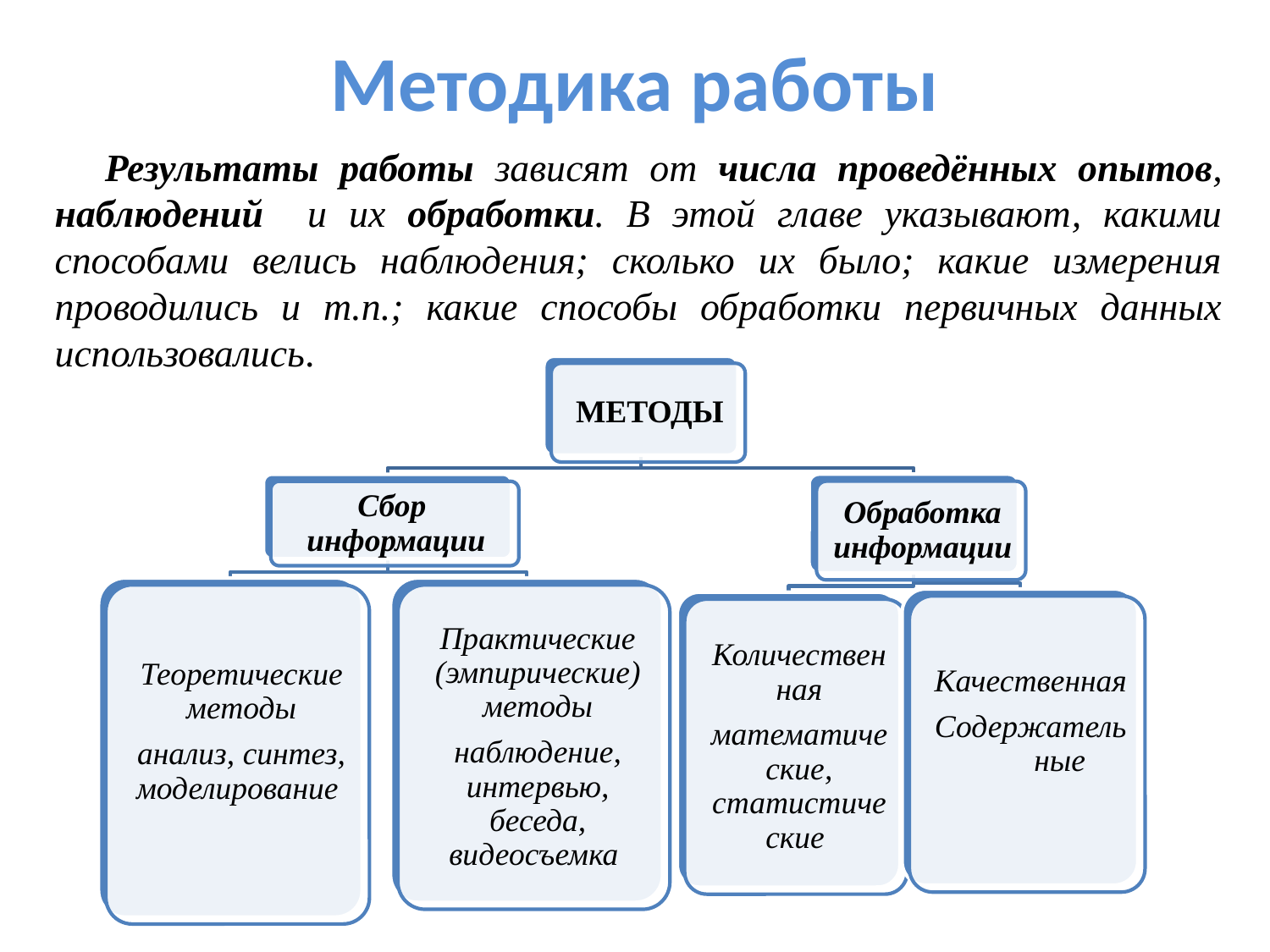

# Методика работы
Результаты работы зависят от числа проведённых опытов, наблюдений  и их обработки. В этой главе указывают, какими способами велись наблюдения; сколько их было; какие измерения проводились и т.п.; какие способы обработки первичных данных использовались.
МЕТОДЫ
Сбор  информации
Теоретические методы
анализ, синтез, моделирование

Практические (эмпирические) методы
наблюдение, интервью, беседа, видеосъемка
Обработка информации
Количественная
математические, статистические
Качественная
Содержательные